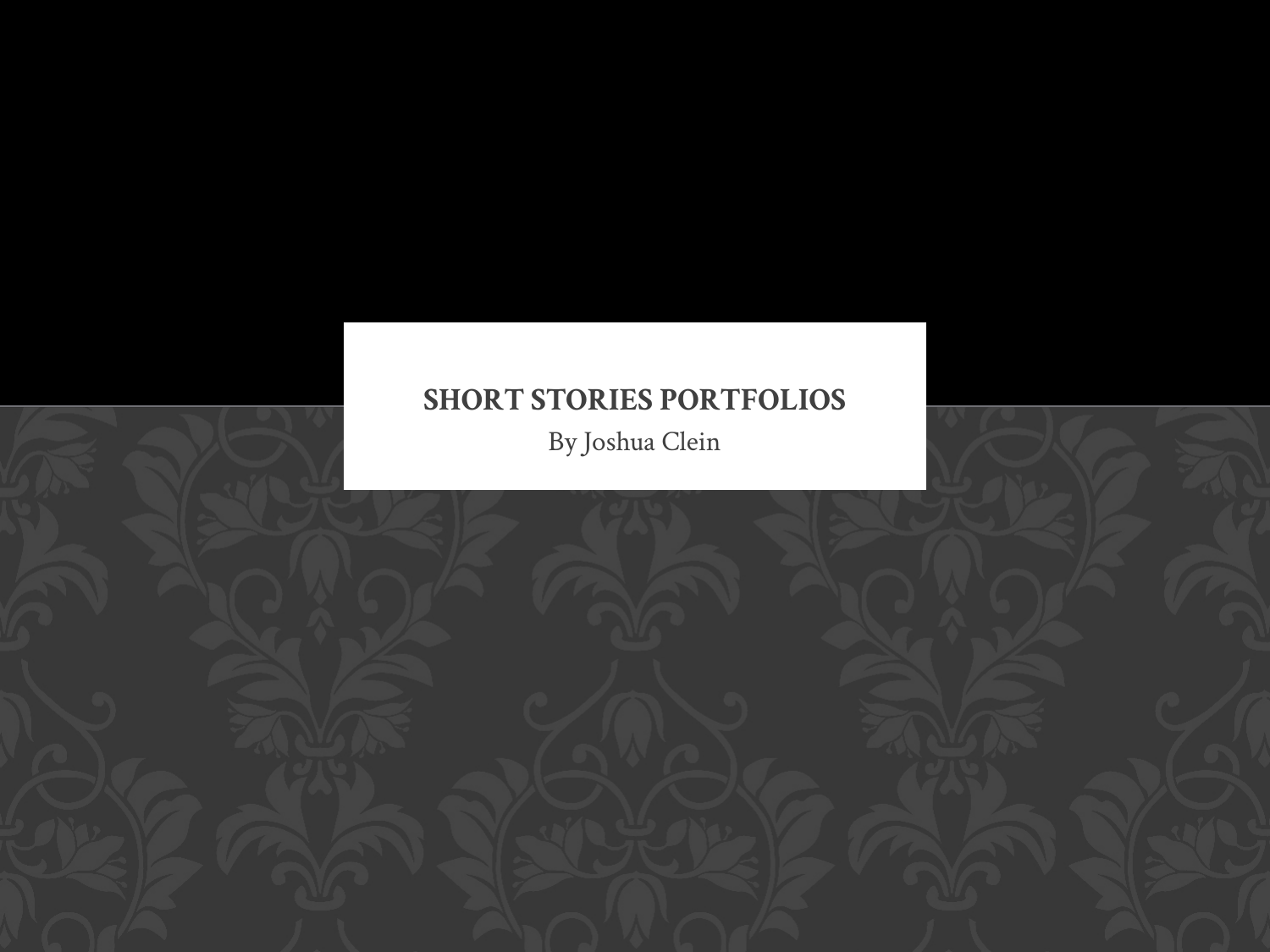

# Short Stories Portfolios
By Joshua Clein